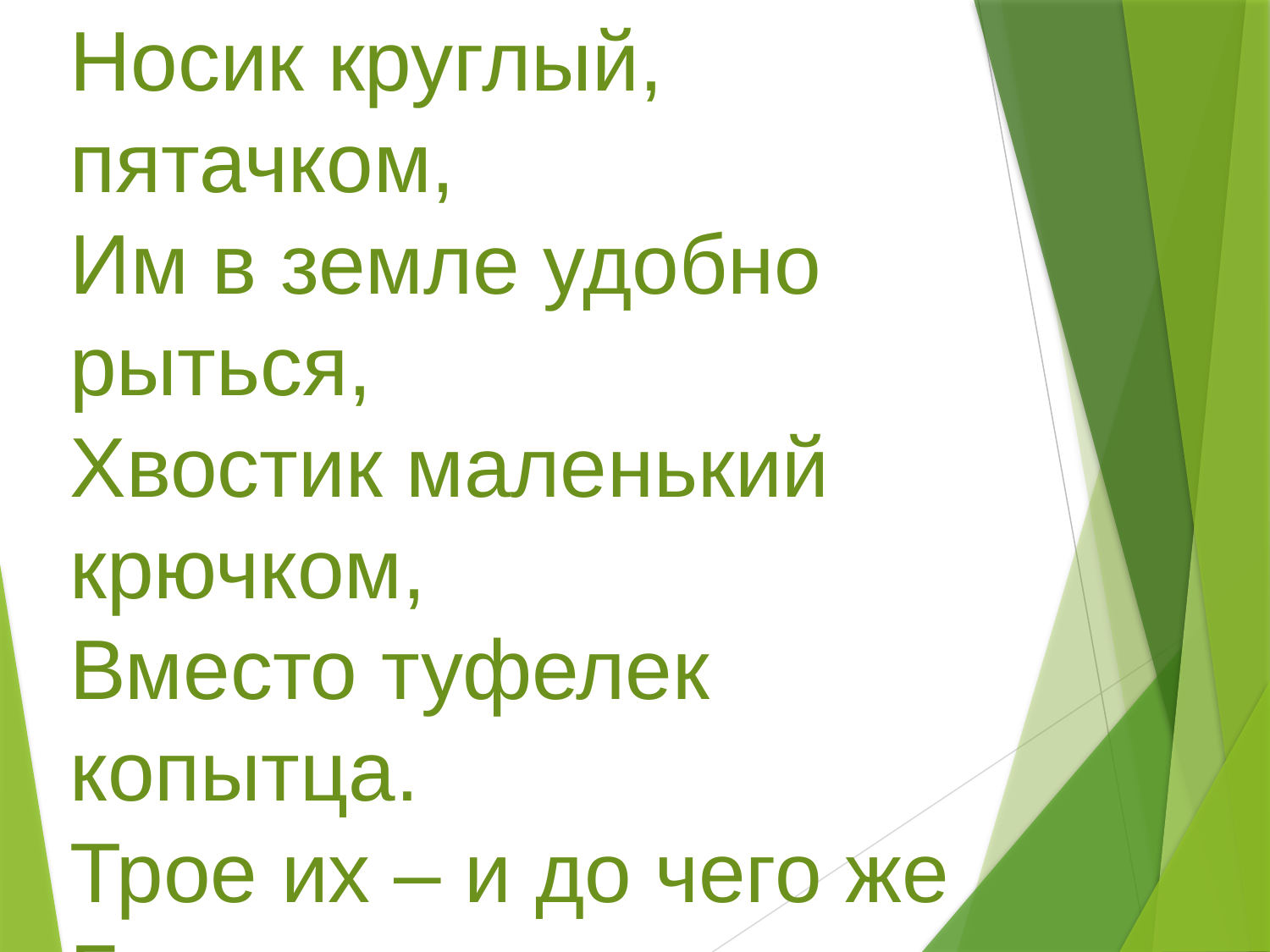

Носик круглый, пятачком,
Им в земле удобно рыться,
Хвостик маленький крючком,
Вместо туфелек копытца.
Трое их – и до чего же
Братья дружные похожи.
Отгадайте без подсказки,
Кто герои этой сказки?